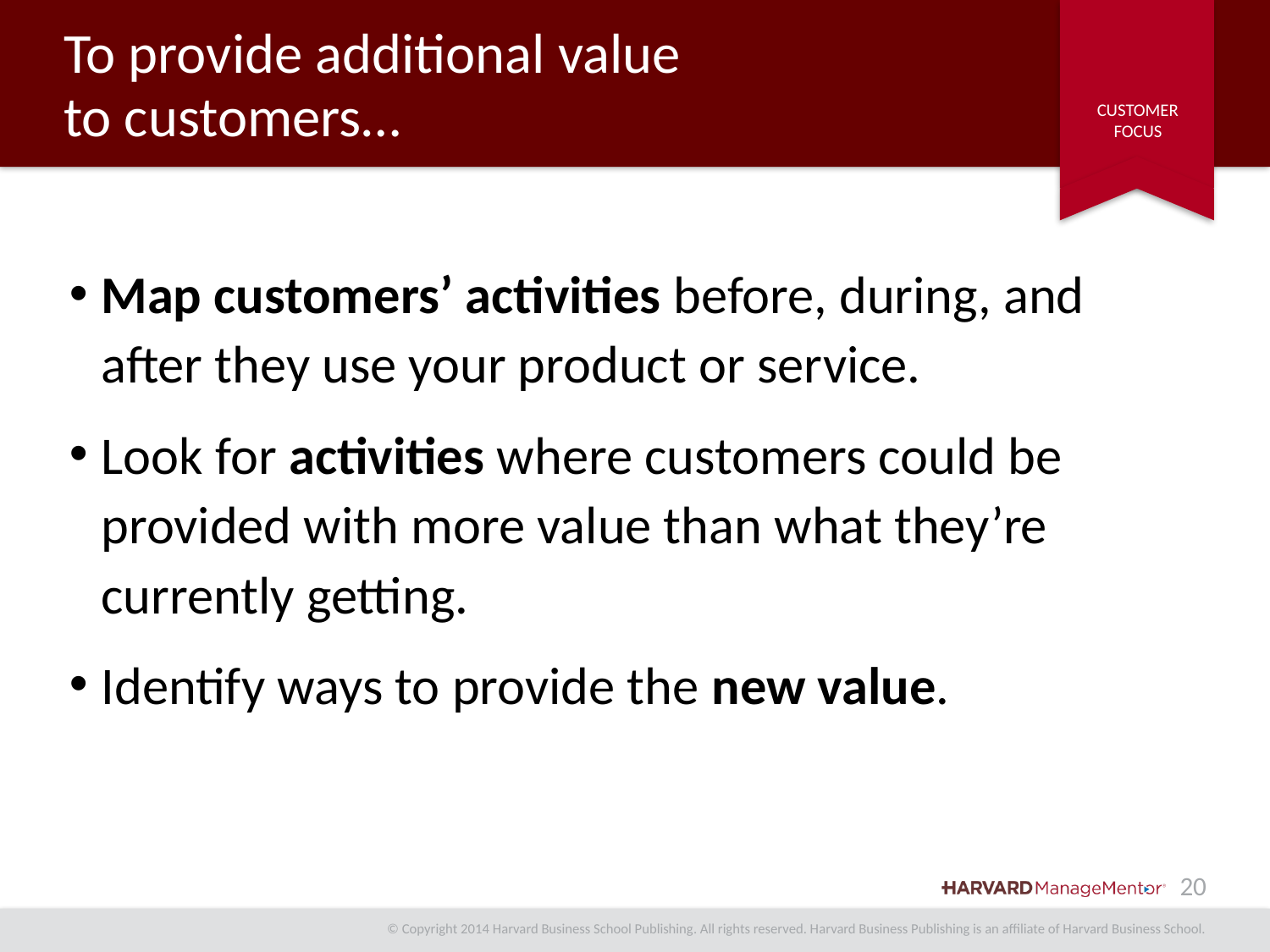

# To provide additional value to customers…
Map customers’ activities before, during, and after they use your product or service.
Look for activities where customers could be provided with more value than what they’re currently getting.
Identify ways to provide the new value.